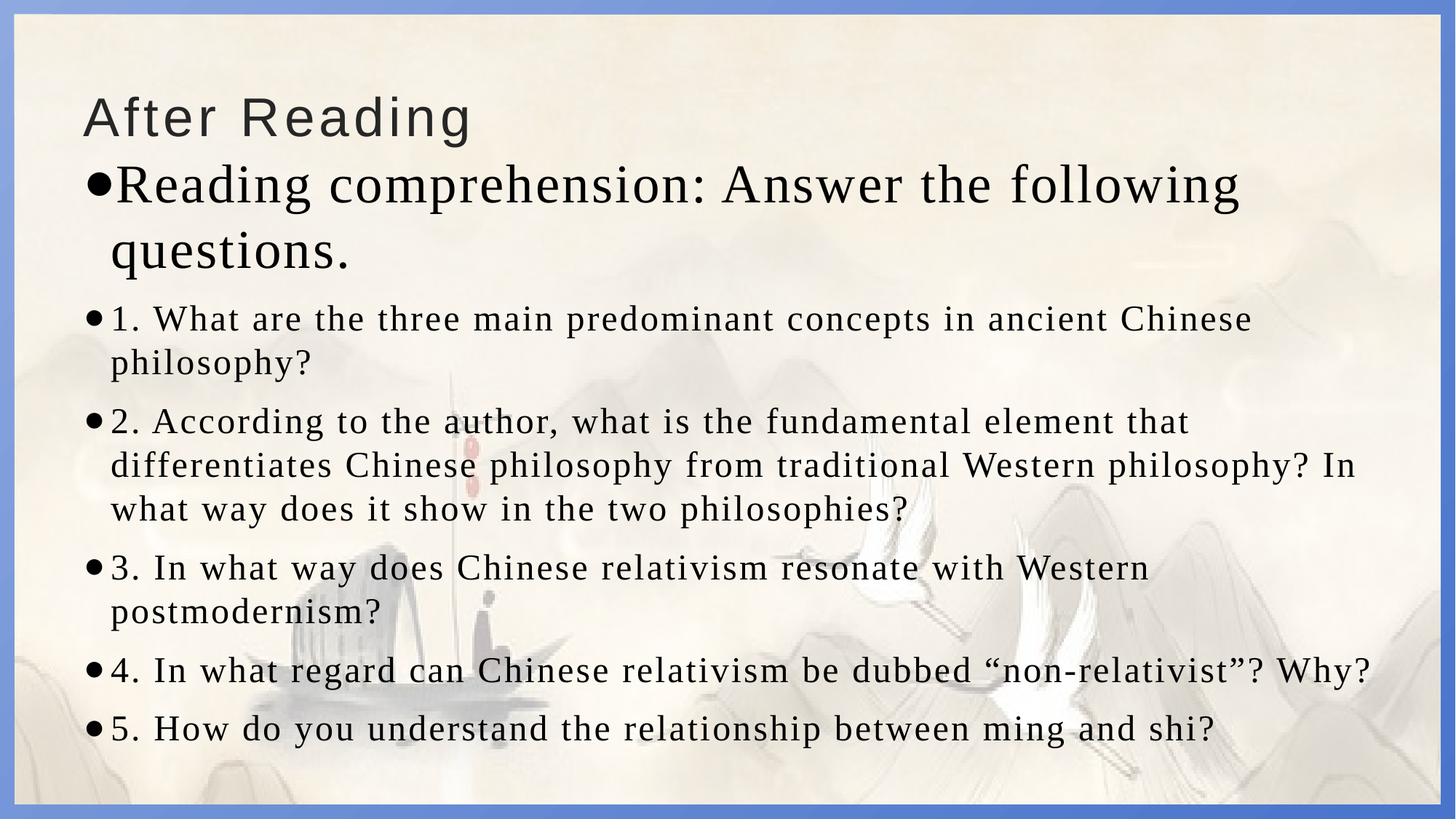

# After Reading
Reading comprehension: Answer the following questions.
1. What are the three main predominant concepts in ancient Chinese philosophy?
2. According to the author, what is the fundamental element that differentiates Chinese philosophy from traditional Western philosophy? In what way does it show in the two philosophies?
3. In what way does Chinese relativism resonate with Western postmodernism?
4. In what regard can Chinese relativism be dubbed “non-relativist”? Why?
5. How do you understand the relationship between ming and shi?